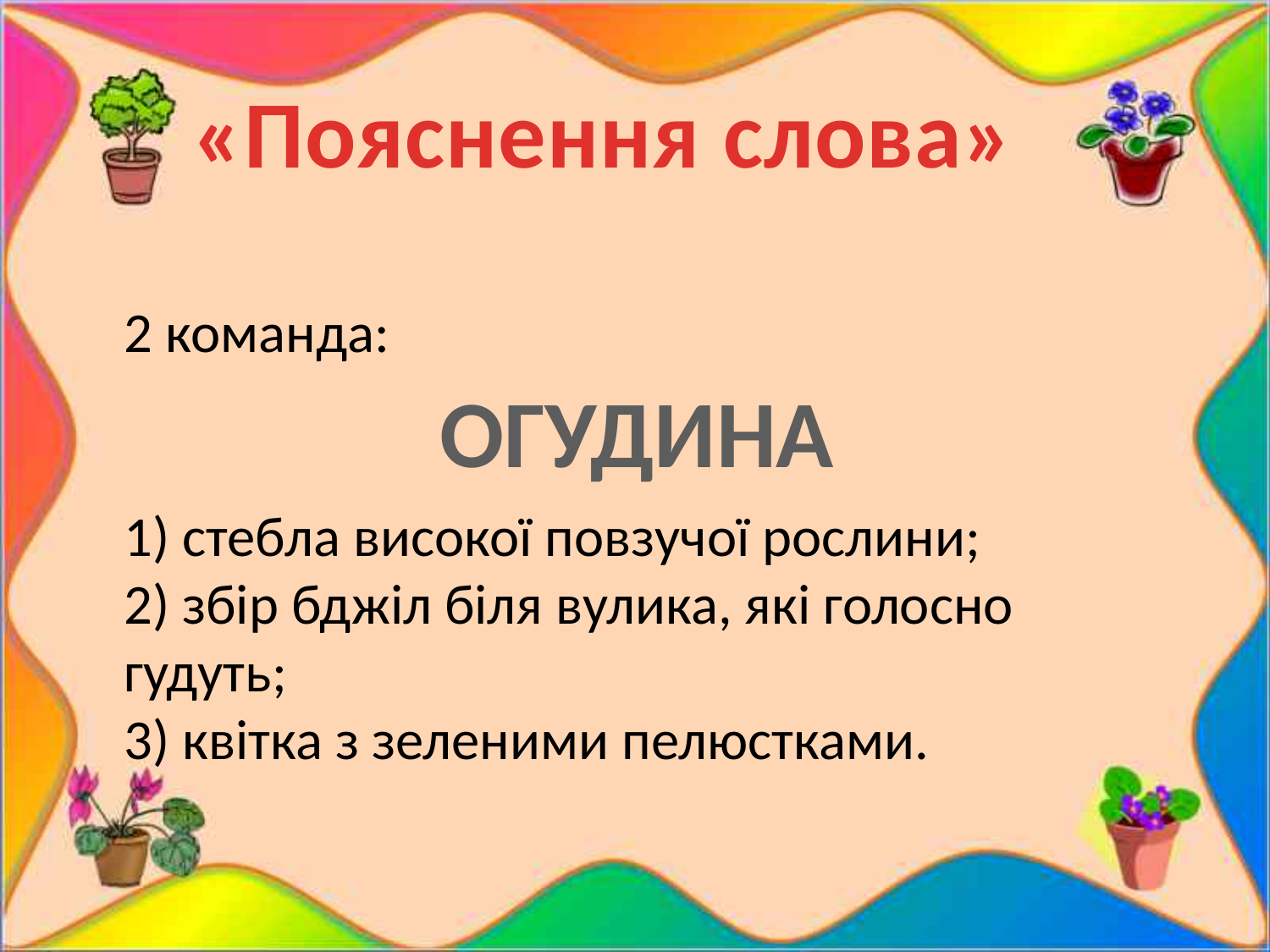

#
«Пояснення слова»
2 команда:
 
1) стебла високої повзучої рослини;  
2) збір бджіл біля вулика, які голосно гудуть; 
3) квітка з зеленими пелюстками.
ОГУДИНА